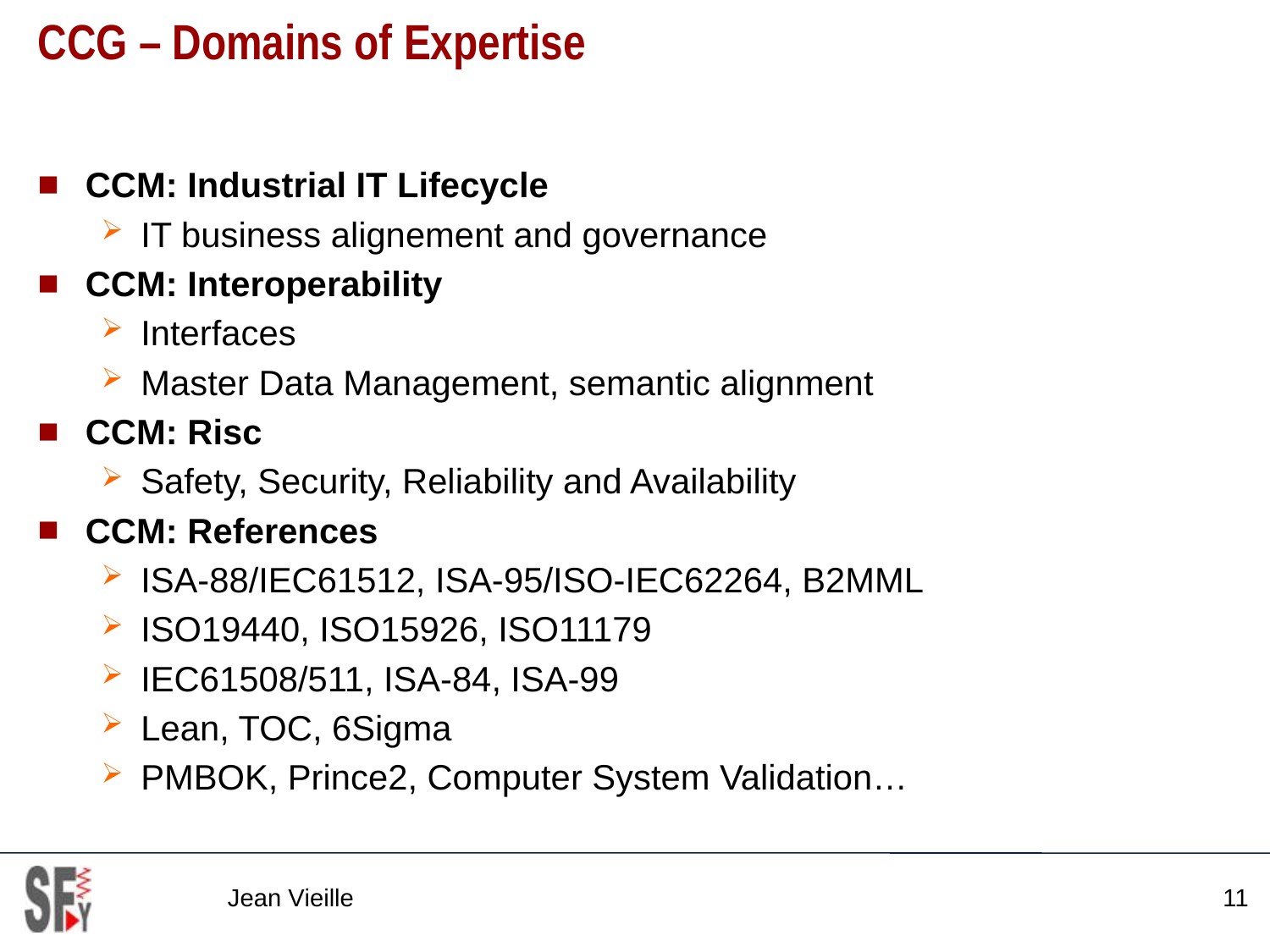

# CCG – Domains of Expertise
CCM: Industrial IT Lifecycle
IT business alignement and governance
CCM: Interoperability
Interfaces
Master Data Management, semantic alignment
CCM: Risc
Safety, Security, Reliability and Availability
CCM: References
ISA-88/IEC61512, ISA-95/ISO-IEC62264, B2MML
ISO19440, ISO15926, ISO11179
IEC61508/511, ISA-84, ISA-99
Lean, TOC, 6Sigma
PMBOK, Prince2, Computer System Validation…

Jean Vieille
11